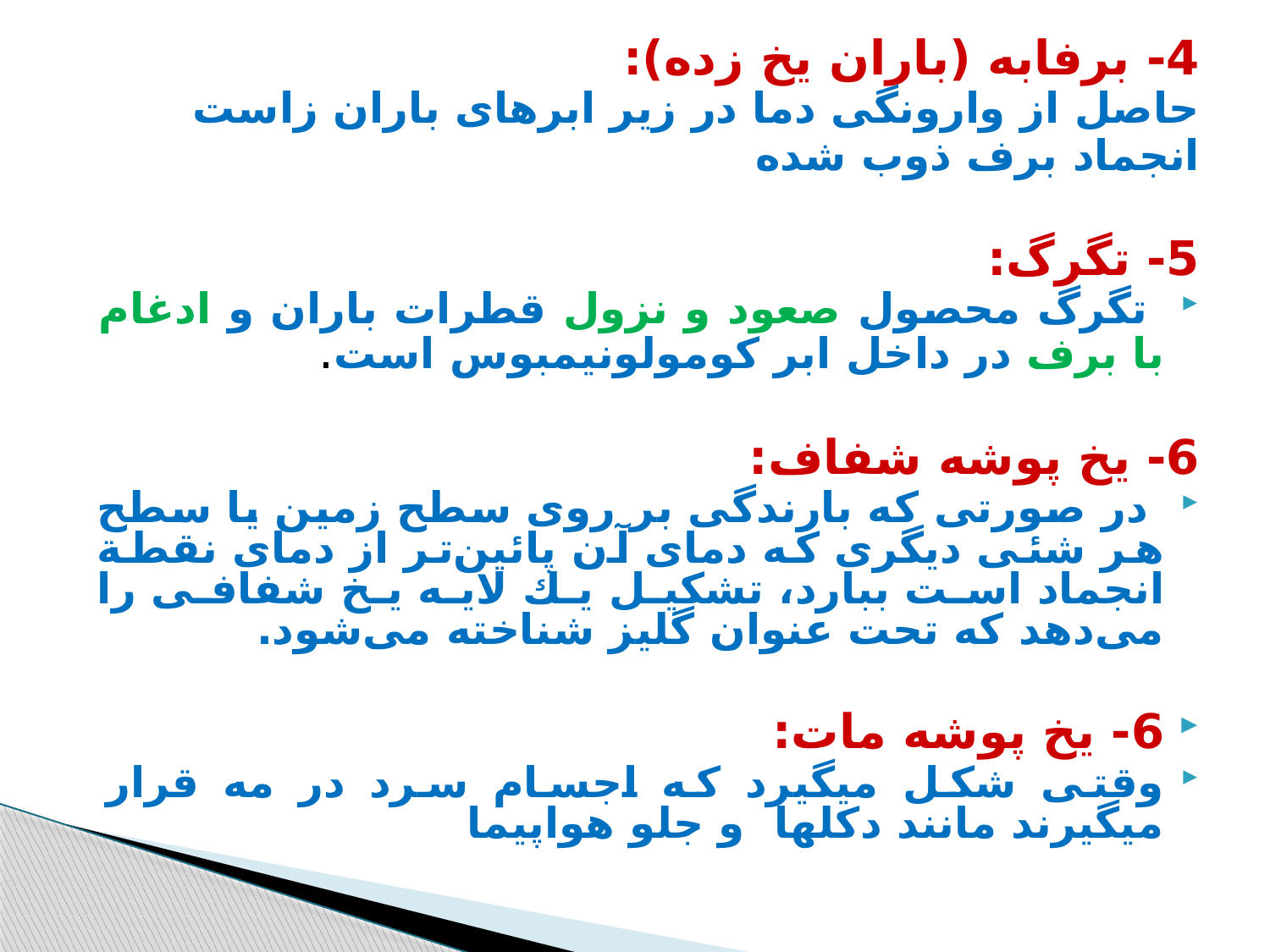

4- برفابه (باران یخ زده):
حاصل از وارونگی دما در زیر ابرهای باران زاست
انجماد برف ذوب شده

5- تگرگ:
 تگرگ محصول صعود و نزول قطرات باران و ادغام با برف در داخل ابر كومولونیمبوس است.

6- یخ پوشه شفاف:
 در صورتی كه بارندگی بر روی سطح زمین یا سطح هر شئی دیگری كه دمای آن پائین‌تر از دمای نقطة انجماد است ببارد، تشكیل یك لایه یخ شفافی را می‌دهد كه تحت عنوان گلیز شناخته می‌شود.

6- یخ پوشه مات:
وقتی شکل میگیرد که اجسام سرد در مه قرار میگیرند مانند دکلها  و جلو هواپیما